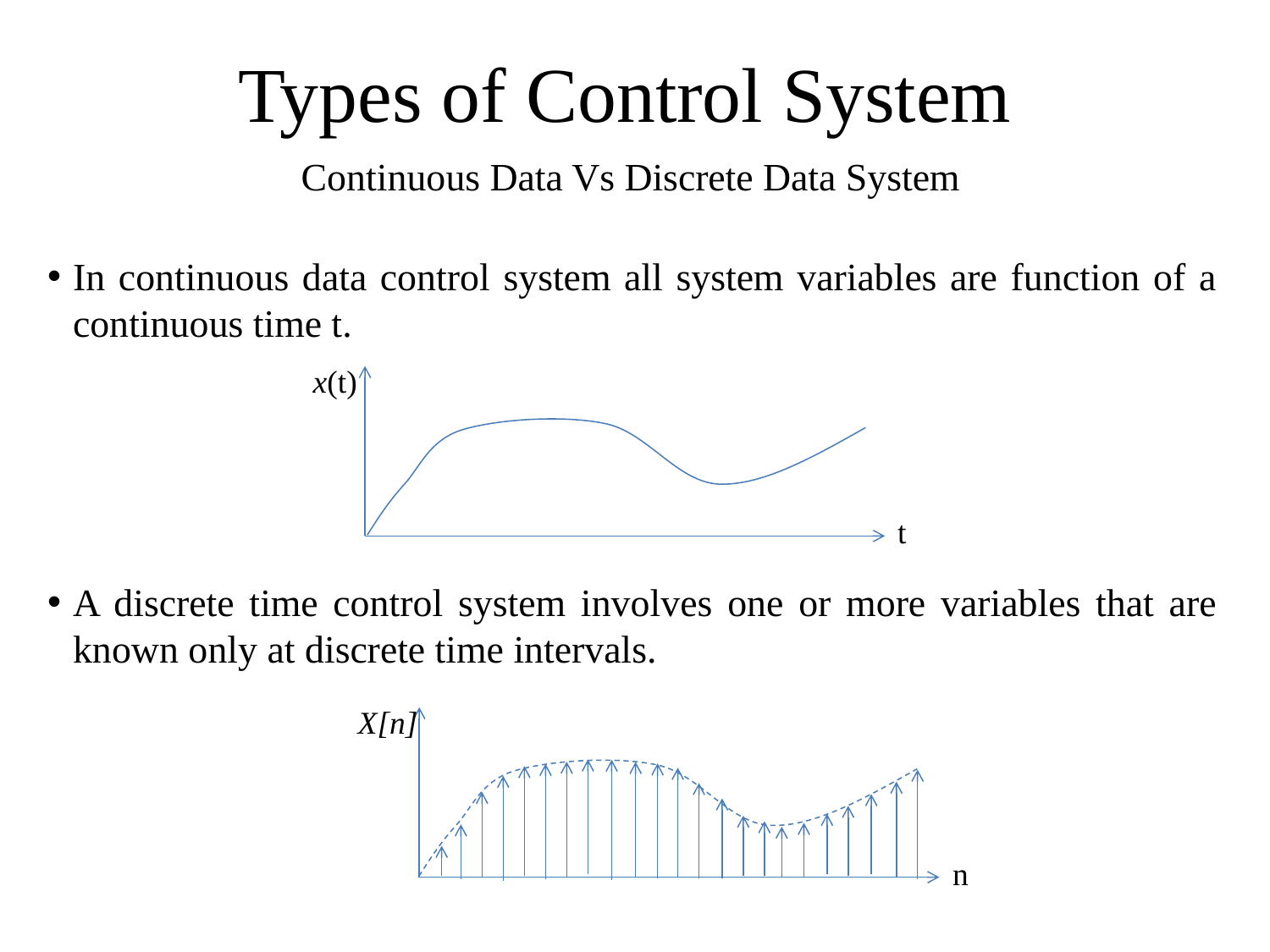

Types of Control System
Continuous Data Vs Discrete Data System
In continuous data control system all system variables are function of a continuous time t.

A discrete time control system involves one or more variables that are known only at discrete time intervals.
x(t)

t
X[n]
n